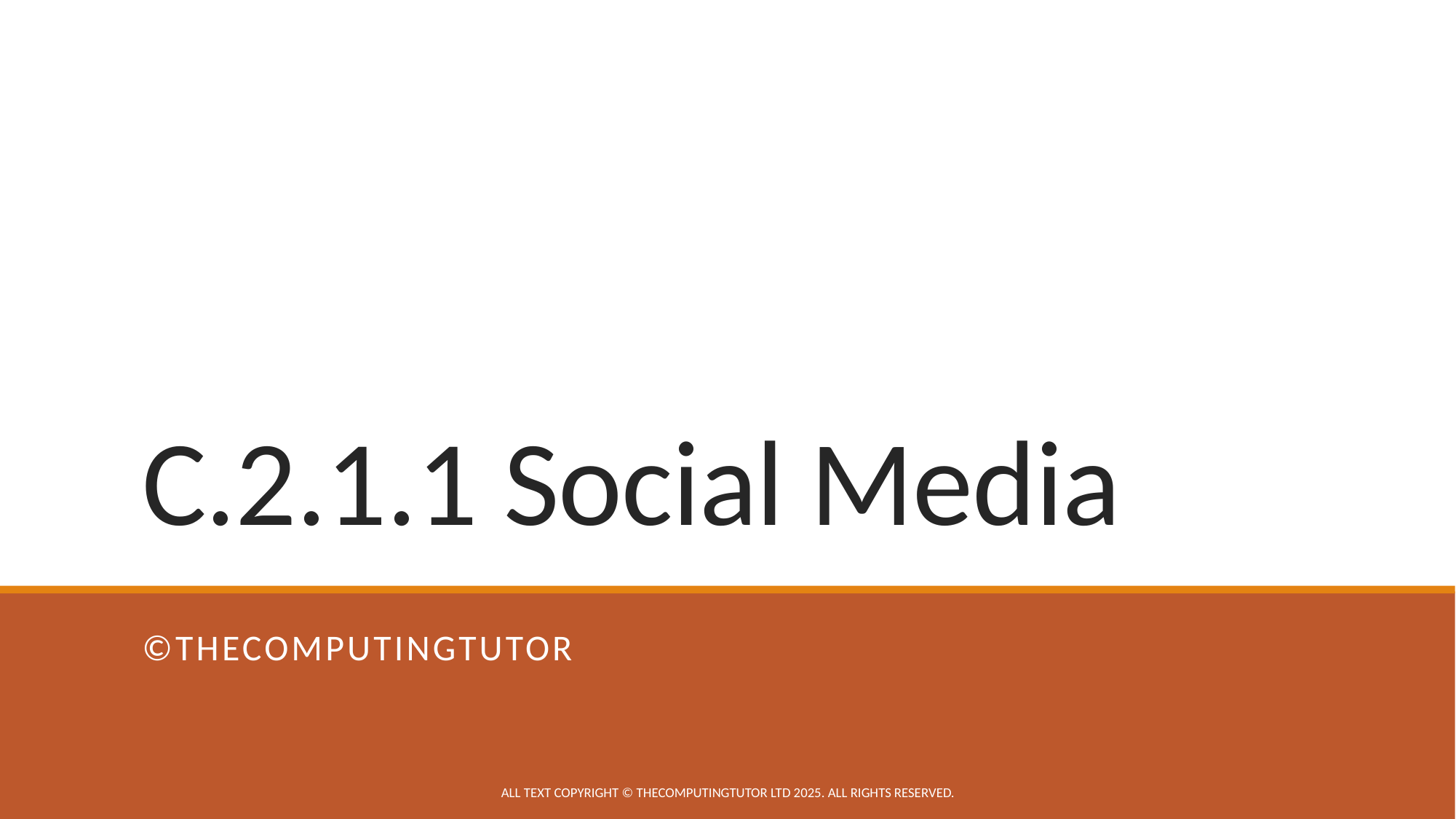

# C.2.1.1 Social Media

©TheComputingTutor

All text copyright © TheComputingTutor Ltd 2025. All rights Reserved.